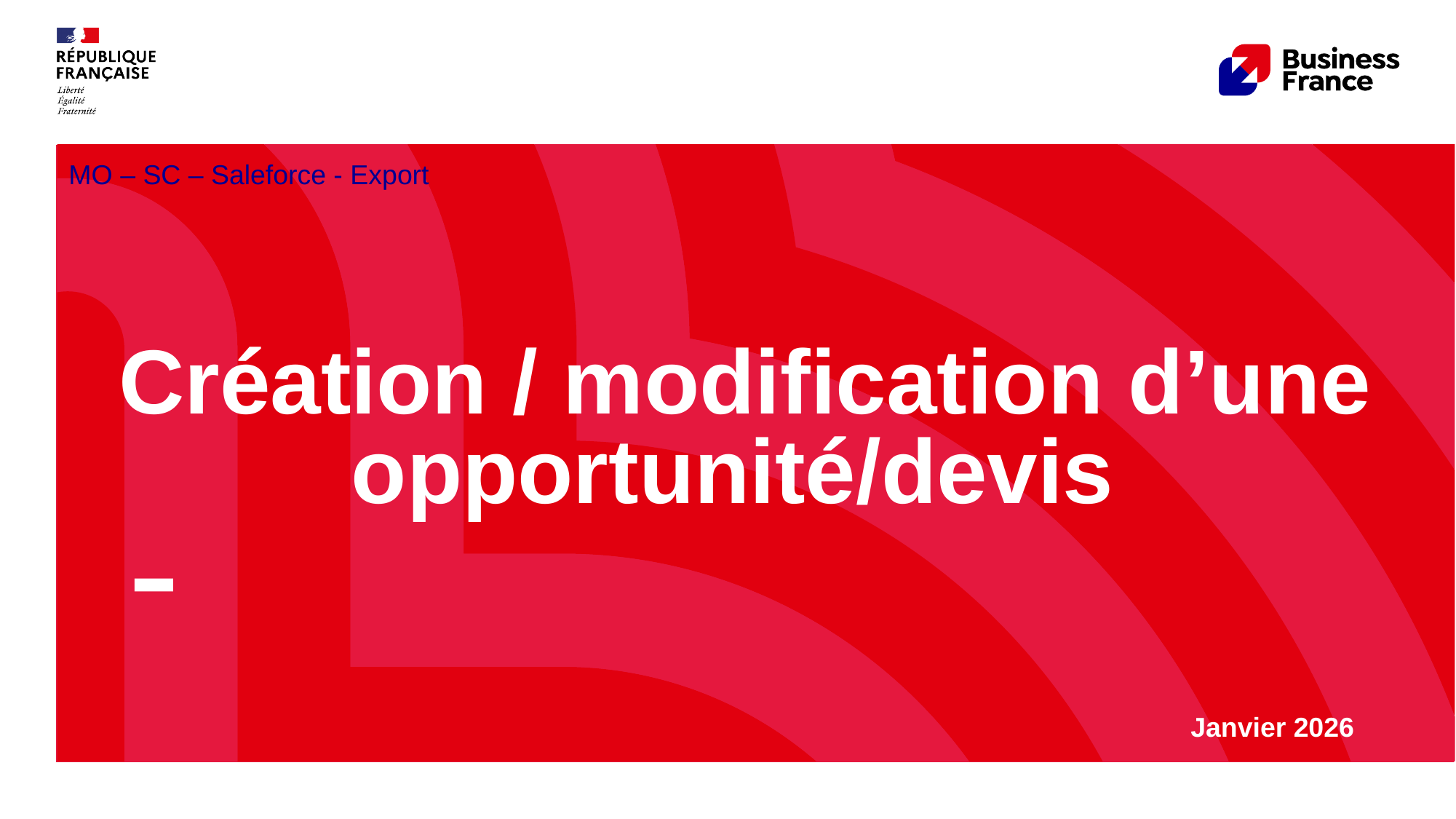

MO – SC – Saleforce - Export
# Création / modification d’une opportunité/devis
Janvier 2026